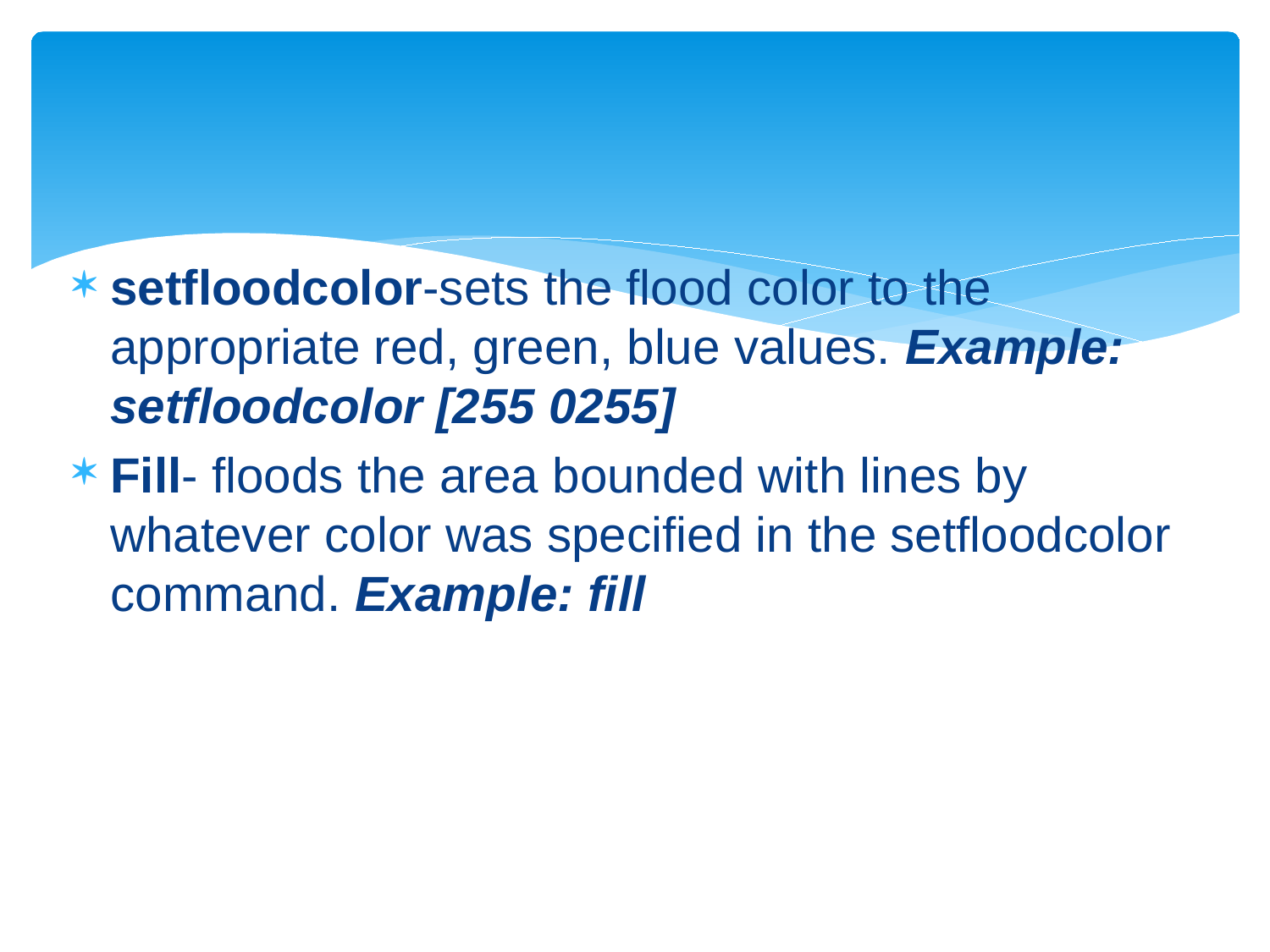

setfloodcolor-sets the flood color to the appropriate red, green, blue values. Example: setfloodcolor [255 0255]
Fill- floods the area bounded with lines by whatever color was specified in the setfloodcolor command. Example: fill